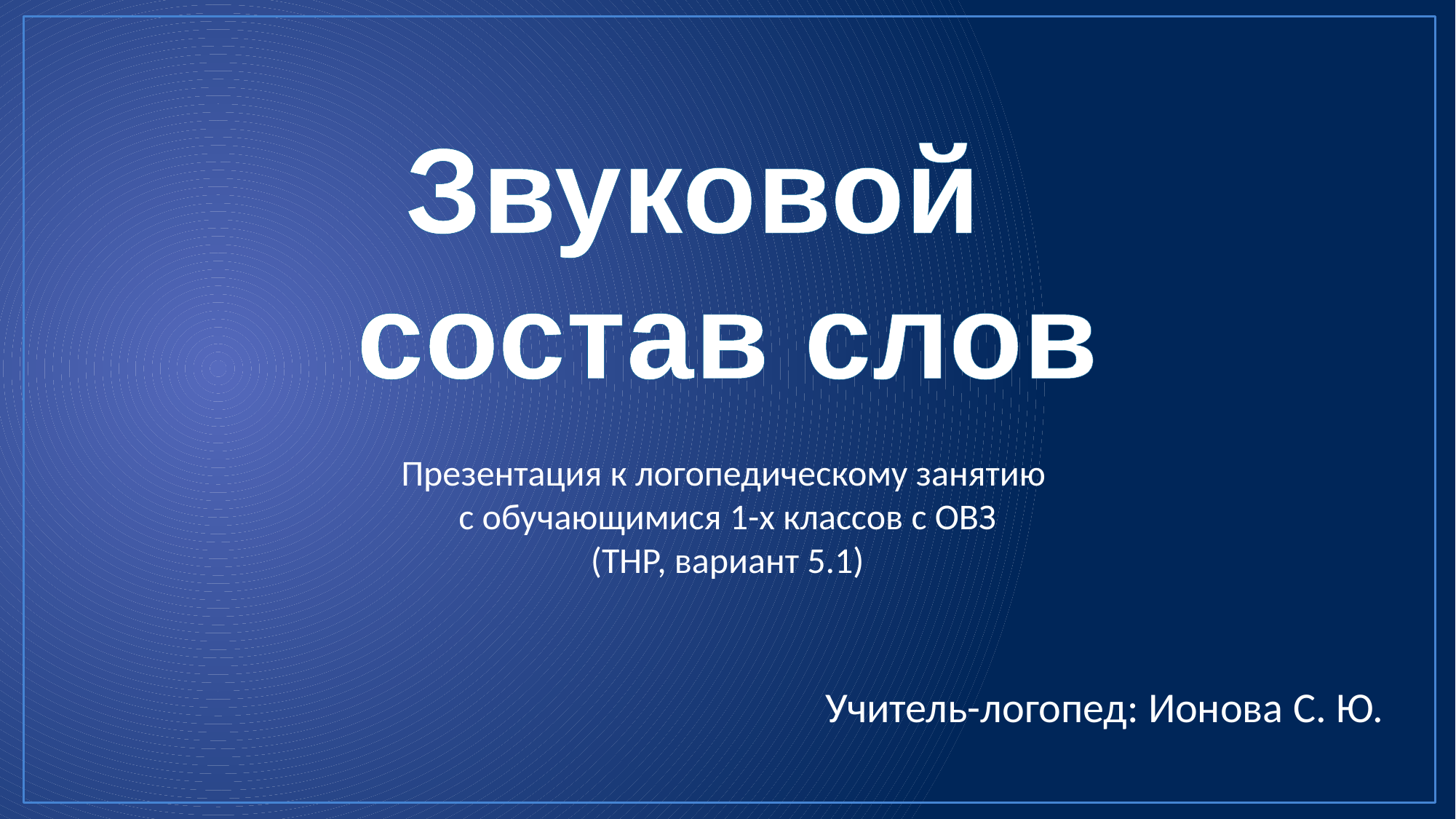

# Звуковой состав слов
Презентация к логопедическому занятию
с обучающимися 1-х классов с ОВЗ
(ТНР, вариант 5.1)

Учитель-логопед: Ионова С. Ю.